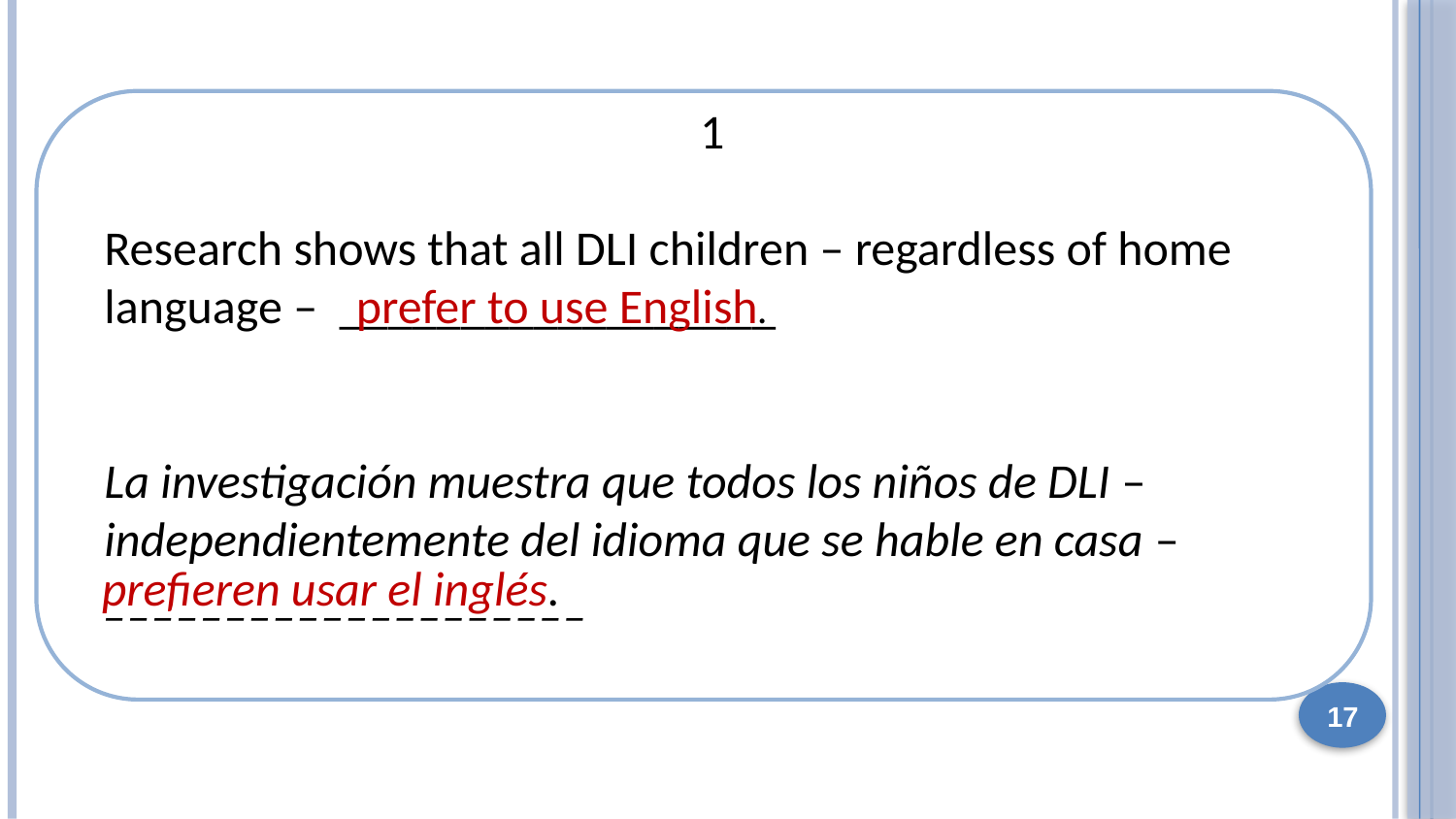

.  Research shows that all DLI children – regdless of home language –_______.

La investigación muestra que todos los niños de DLI, independientemente del idioma que se hable en casa, _______.
.  Research shows that all DLI children – regardless of home language –_______.

La investigación muestra que todos los niños de DLI, independientemente del idioma que se h________________________________able en casa, _______.

1

Research shows that all DLI children – regardless of home language –  __________________

La investigación muestra que todos los niños de DLI – independientemente del idioma que se hable en casa –
____________________
prefer to use English.
prefieren usar el inglés.
17